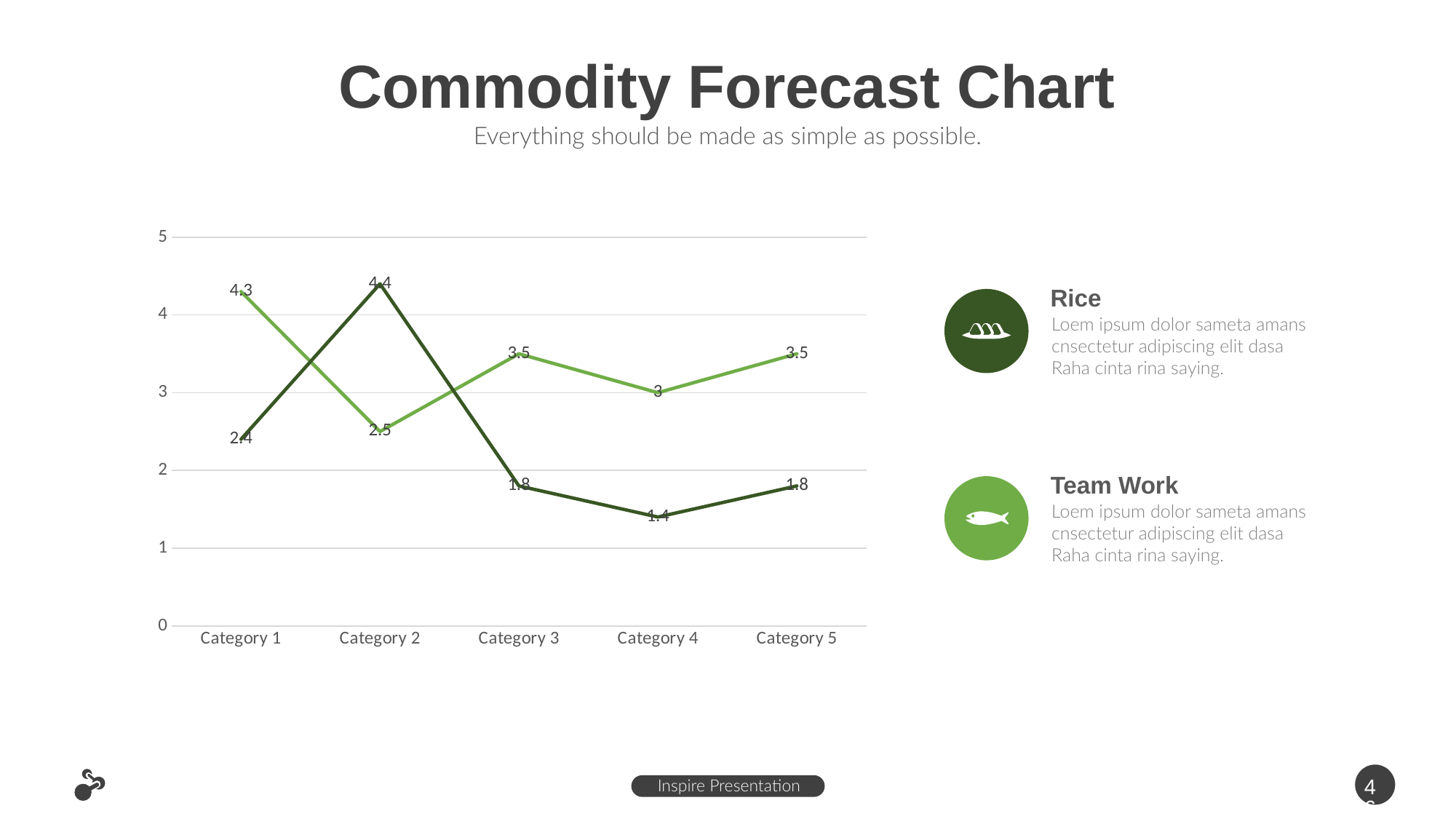

Commodity Forecast Chart
Everything should be made as simple as possible.

### Chart

| Category | Series 1 | Series 2 |
|---|---|---|
| Category 1 | 4.3 | 2.4 |
| Category 2 | 2.5 | 4.4 |
| Category 3 | 3.5 | 1.8 |
| Category 4 | 3.0 | 1.4 |
| Category 5 | 3.5 | 1.8 |
Rice
Loem ipsum dolor sameta amans cnsectetur adipiscing elit dasa
Raha cinta rina saying.

Team Work
Loem ipsum dolor sameta amans cnsectetur adipiscing elit dasa
Raha cinta rina saying.

46

Inspire Presentation